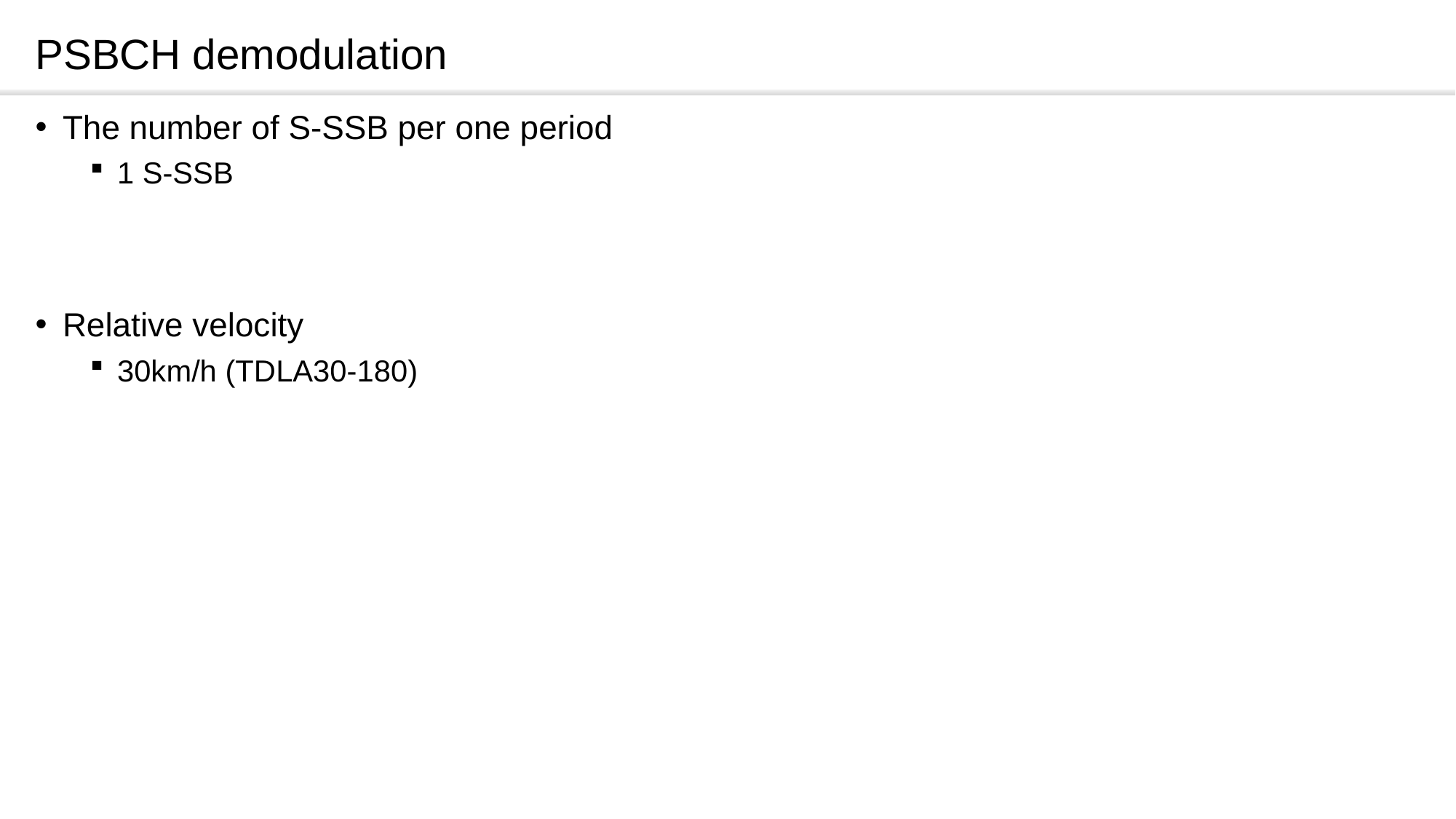

# PSBCH demodulation
The number of S-SSB per one period
1 S-SSB

Relative velocity
30km/h (TDLA30-180)